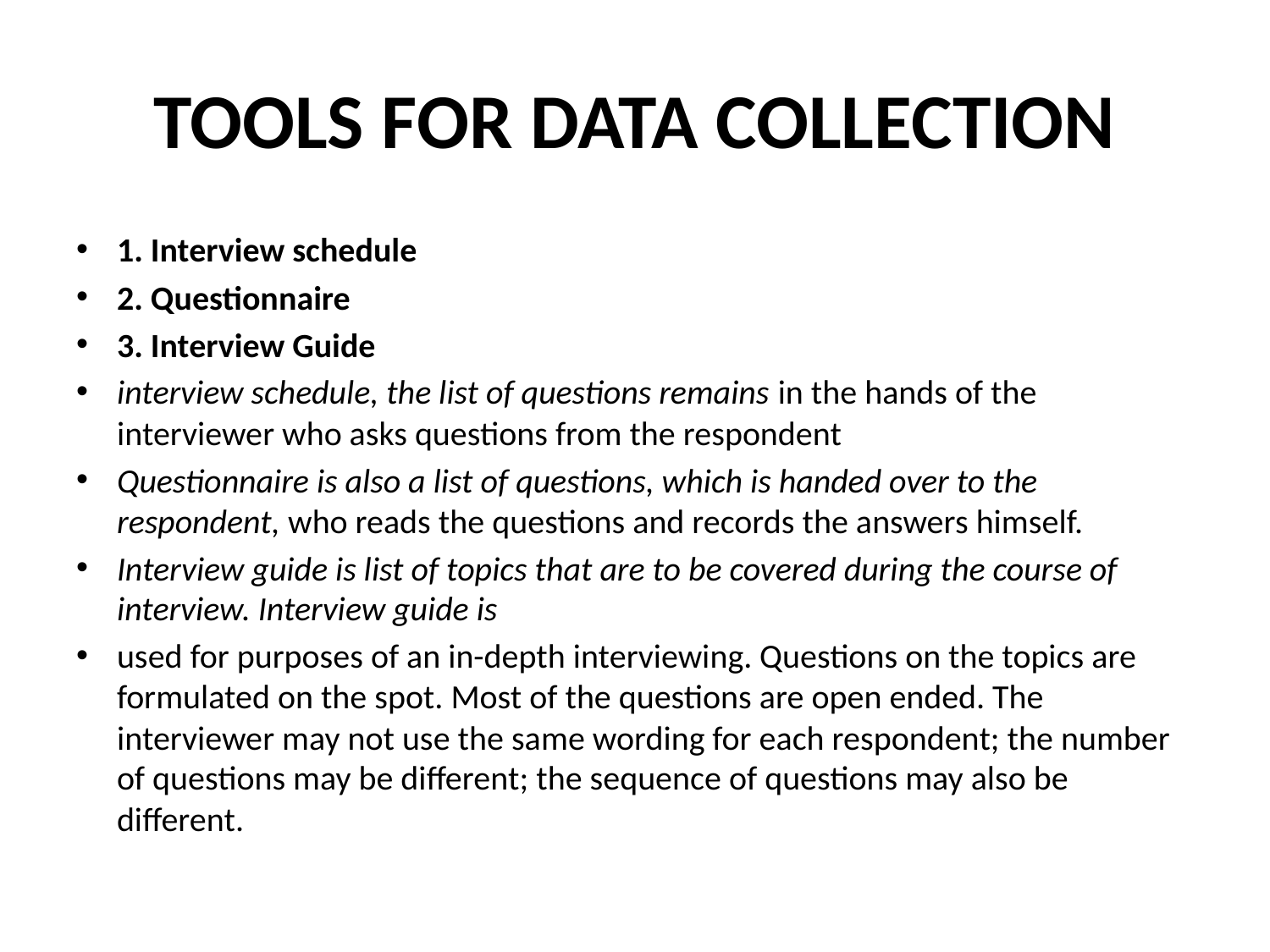

# TOOLS FOR DATA COLLECTION
1. Interview schedule
2. Questionnaire
3. Interview Guide
interview schedule, the list of questions remains in the hands of the interviewer who asks questions from the respondent
Questionnaire is also a list of questions, which is handed over to the respondent, who reads the questions and records the answers himself.
Interview guide is list of topics that are to be covered during the course of interview. Interview guide is
used for purposes of an in-depth interviewing. Questions on the topics are formulated on the spot. Most of the questions are open ended. The interviewer may not use the same wording for each respondent; the number of questions may be different; the sequence of questions may also be different.